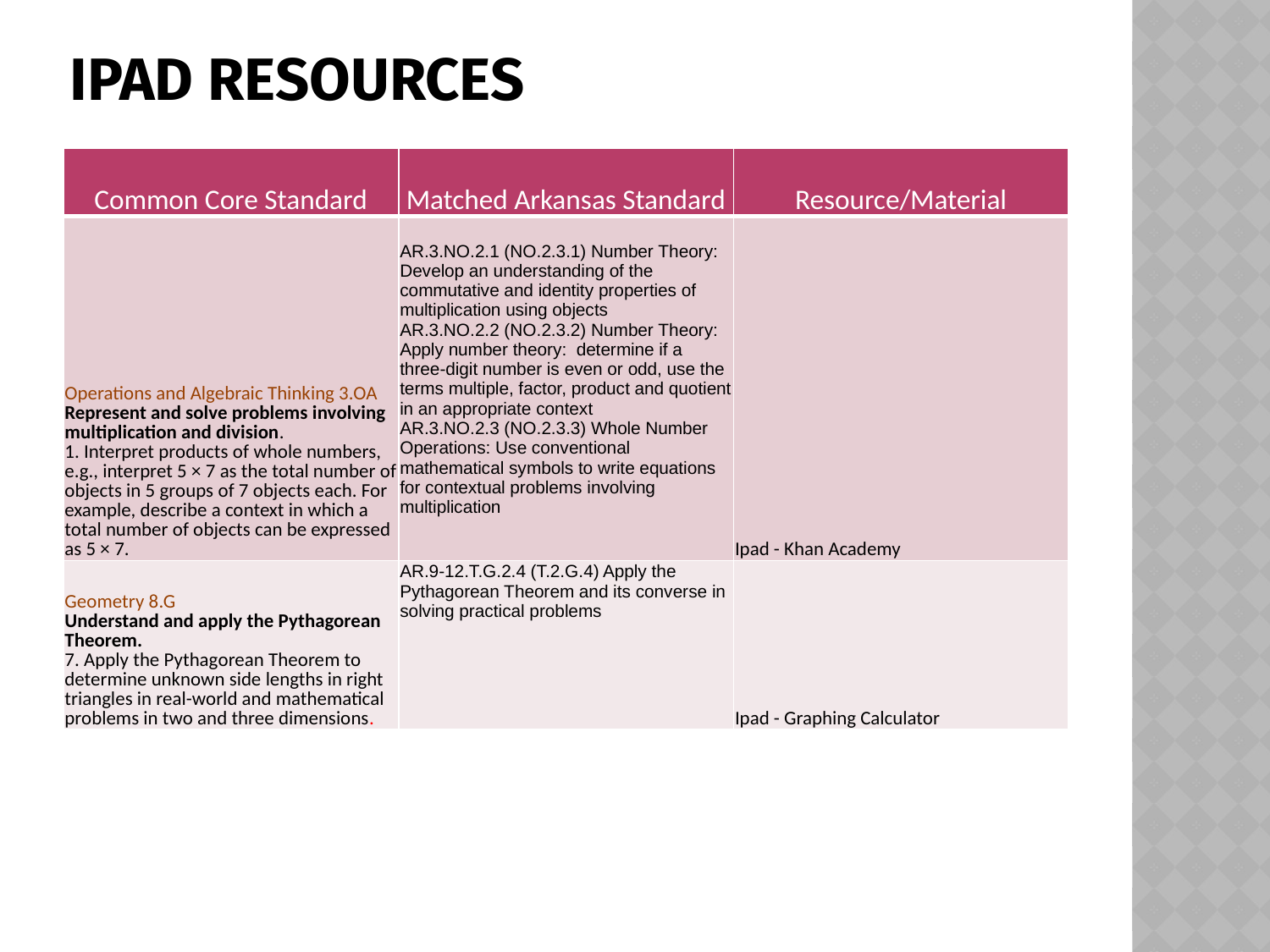

# Ipad Resources
| Common Core Standard | Matched Arkansas Standard | Resource/Material |
| --- | --- | --- |
| Operations and Algebraic Thinking 3.OA Represent and solve problems involving multiplication and division. 1. Interpret products of whole numbers, e.g., interpret 5 × 7 as the total number of objects in 5 groups of 7 objects each. For example, describe a context in which a total number of objects can be expressed as 5 × 7. | AR.3.NO.2.1 (NO.2.3.1) Number Theory: Develop an understanding of the commutative and identity properties of multiplication using objects AR.3.NO.2.2 (NO.2.3.2) Number Theory: Apply number theory: determine if a three-digit number is even or odd, use the terms multiple, factor, product and quotient in an appropriate context AR.3.NO.2.3 (NO.2.3.3) Whole Number Operations: Use conventional mathematical symbols to write equations for contextual problems involving multiplication | Ipad - Khan Academy |
| Geometry 8.G Understand and apply the Pythagorean Theorem. 7. Apply the Pythagorean Theorem to determine unknown side lengths in right triangles in real-world and mathematical problems in two and three dimensions. | AR.9-12.T.G.2.4 (T.2.G.4) Apply the Pythagorean Theorem and its converse in solving practical problems | Ipad - Graphing Calculator |